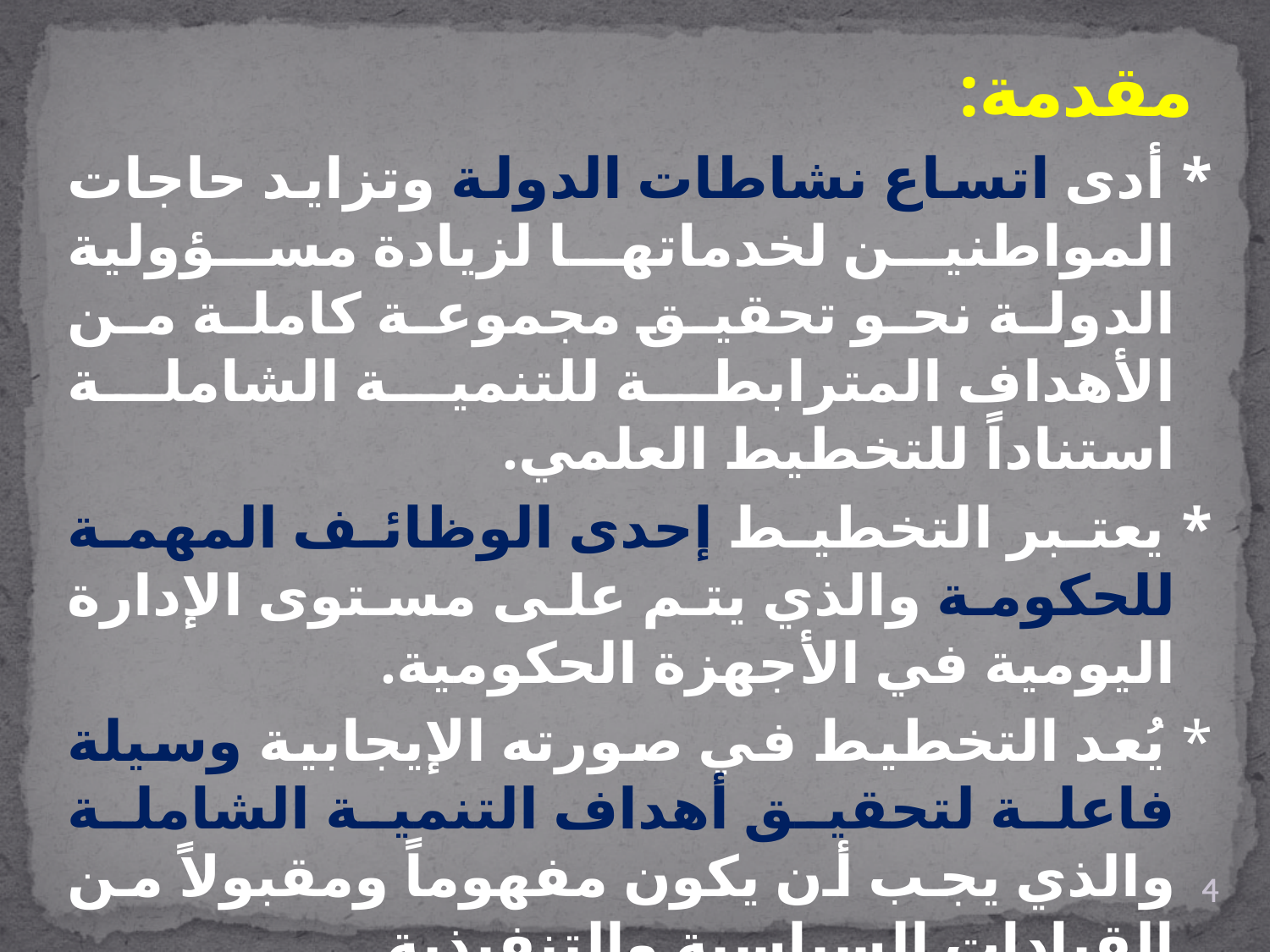

# مقدمة:
* أدى اتساع نشاطات الدولة وتزايد حاجات المواطنين لخدماتها لزيادة مسؤولية الدولة نحو تحقيق مجموعة كاملة من الأهداف المترابطة للتنمية الشاملة استناداً للتخطيط العلمي.
* يعتبر التخطيط إحدى الوظائف المهمة للحكومة والذي يتم على مستوى الإدارة اليومية في الأجهزة الحكومية.
* يُعد التخطيط في صورته الإيجابية وسيلة فاعلة لتحقيق أهداف التنمية الشاملة والذي يجب أن يكون مفهوماً ومقبولاً من القيادات السياسية والتنفيذية.
* يؤدي التخطيط إلى الاستخدام الأفضل للموارد لتحقيق أهداف الإدارة بكفاءة وفاعلية.

4